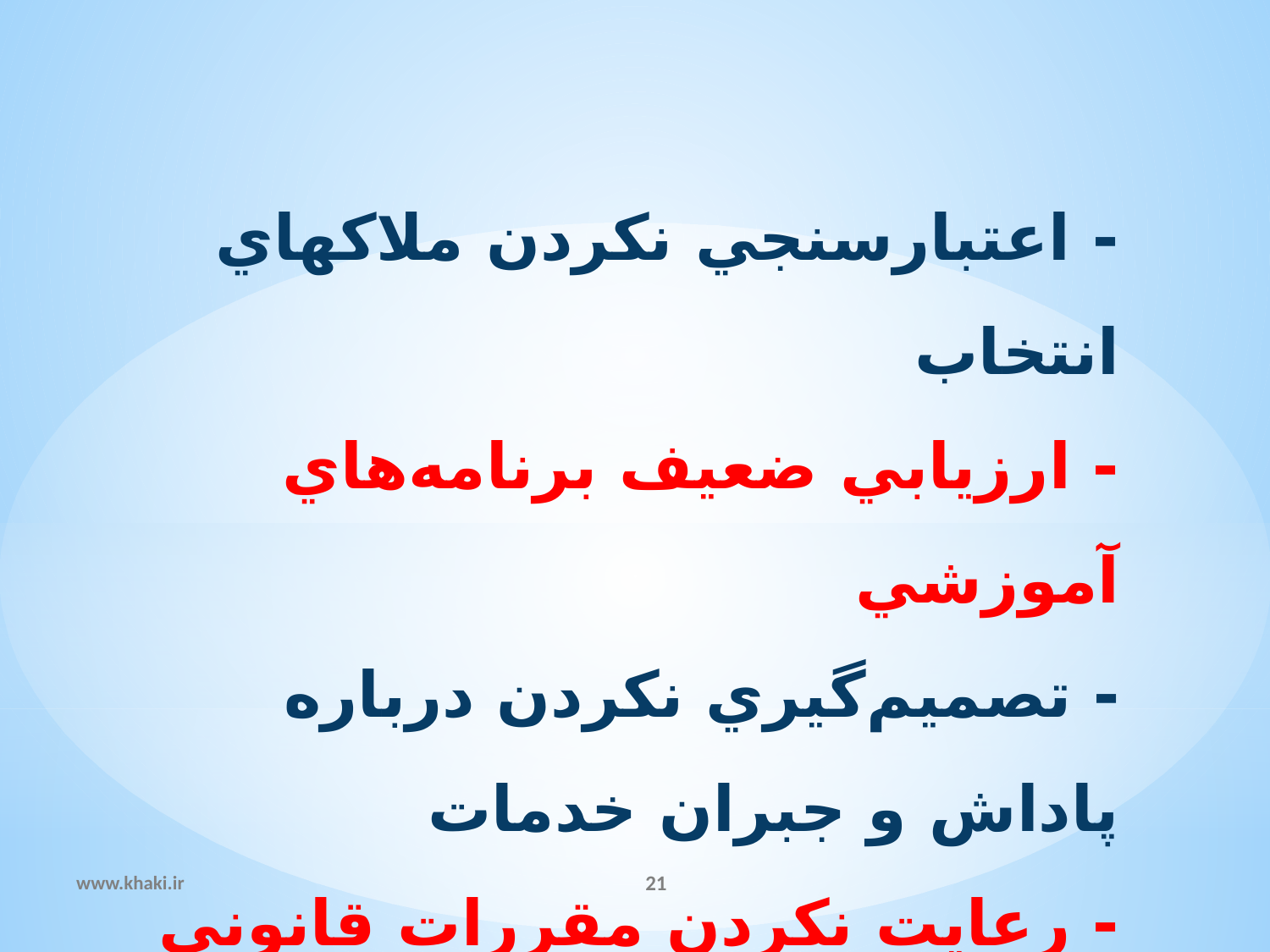

# - اعتبارسنجي نکردن ملاكهاي انتخاب - ارزيابي ضعيف برنامه‌هاي آموزشي - تصميم‌گيري نکردن درباره پاداش و جبران خدمات - رعايت نکردن مقررات قانوني - برنامه‌ريزي ضعيف پرسنلي
www.khaki.ir
21